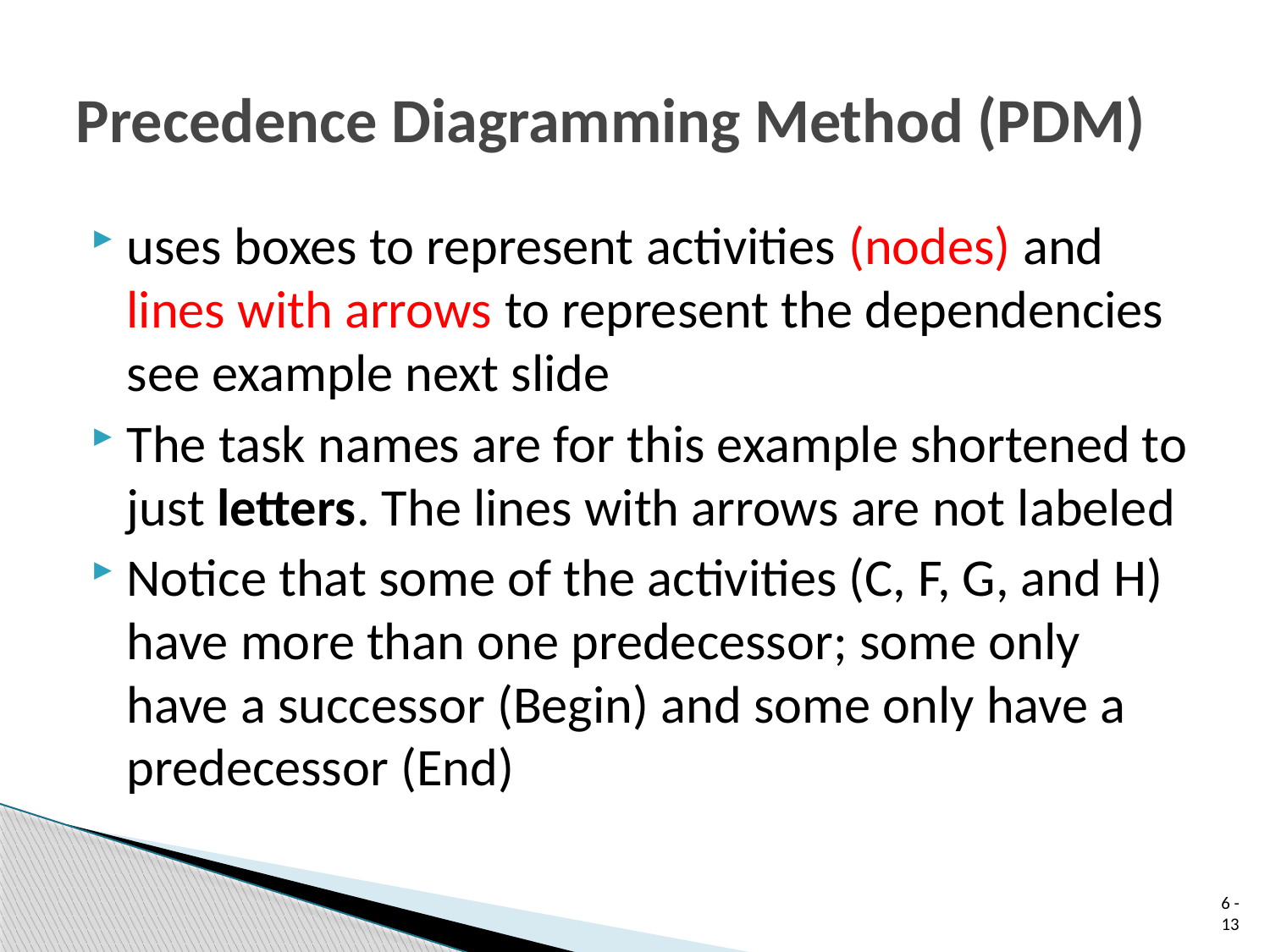

# Precedence Diagramming Method (PDM)
uses boxes to represent activities (nodes) and lines with arrows to represent the dependencies see example next slide
The task names are for this example shortened to just letters. The lines with arrows are not labeled
Notice that some of the activities (C, F, G, and H) have more than one predecessor; some only have a successor (Begin) and some only have a predecessor (End)
 6 - 13